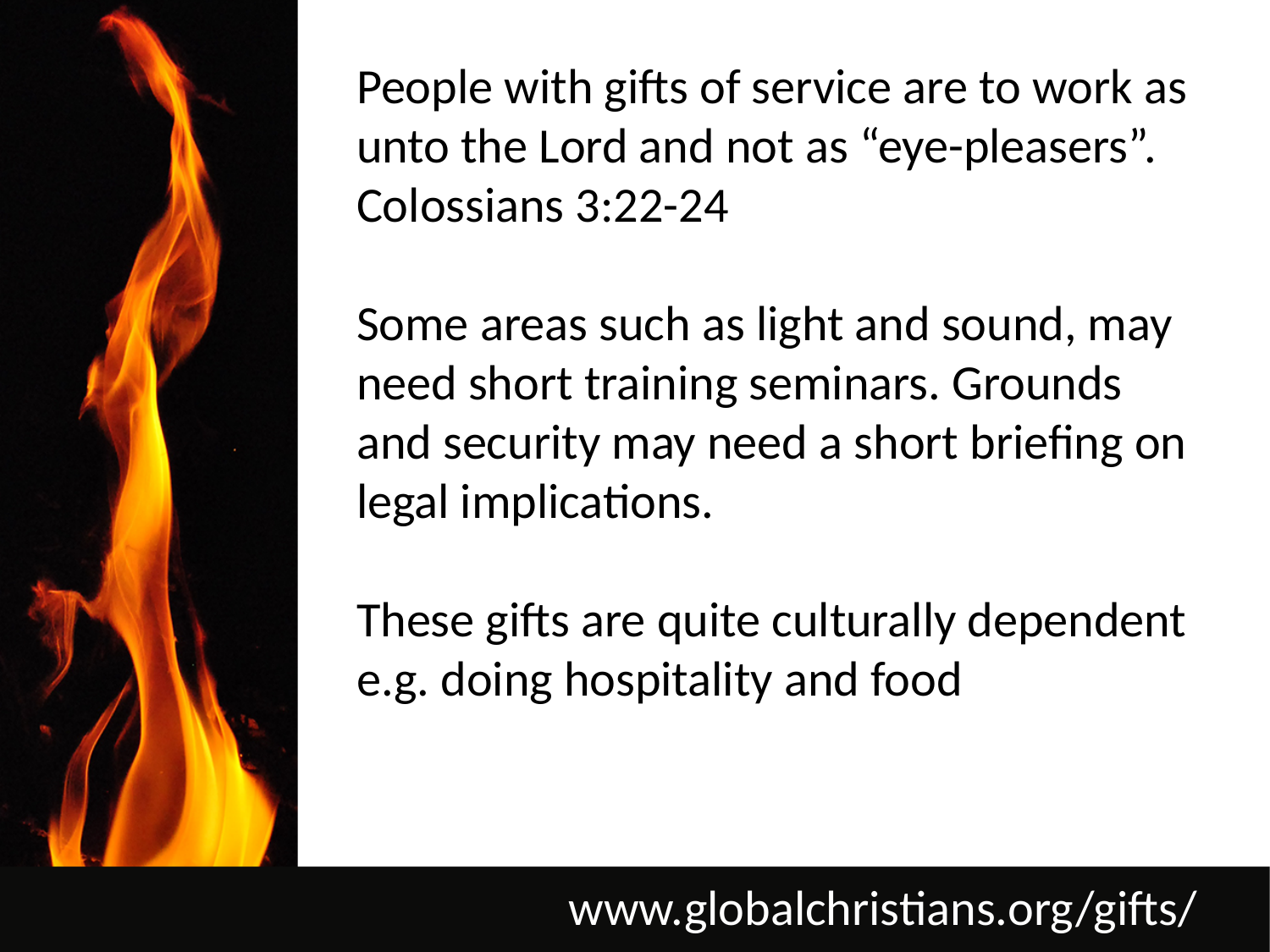

People with gifts of service are to work as unto the Lord and not as “eye-pleasers”. Colossians 3:22-24
Some areas such as light and sound, may need short training seminars. Grounds and security may need a short briefing on legal implications.
These gifts are quite culturally dependent e.g. doing hospitality and food

www.globalchristians.org/gifts/